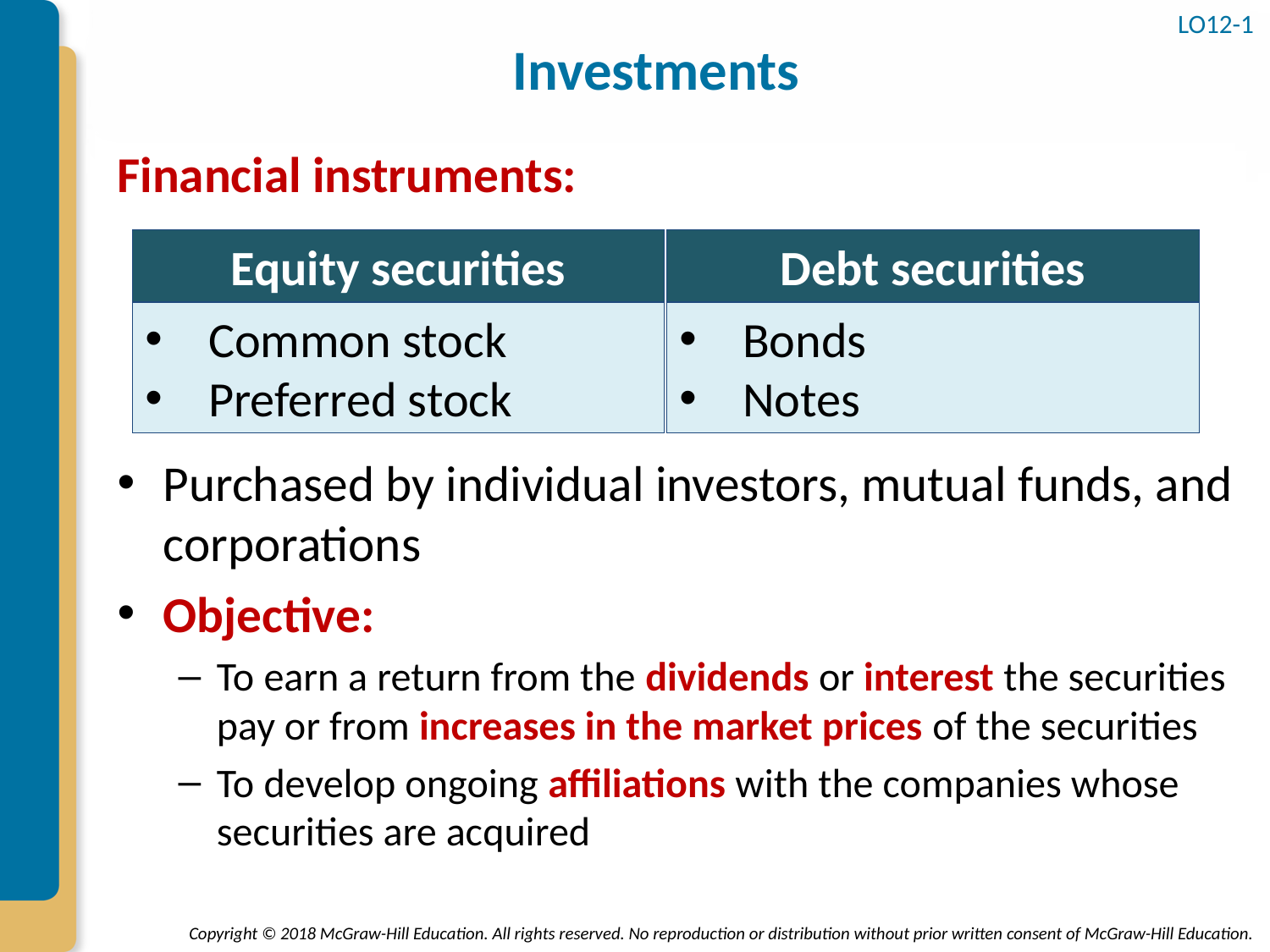

# Investments
LO12-1
Financial instruments:

Purchased by individual investors, mutual funds, and corporations
Objective:
To earn a return from the dividends or interest the securities pay or from increases in the market prices of the securities
To develop ongoing affiliations with the companies whose securities are acquired

Equity securities
Debt securities
Common stock
Preferred stock
Bonds
Notes